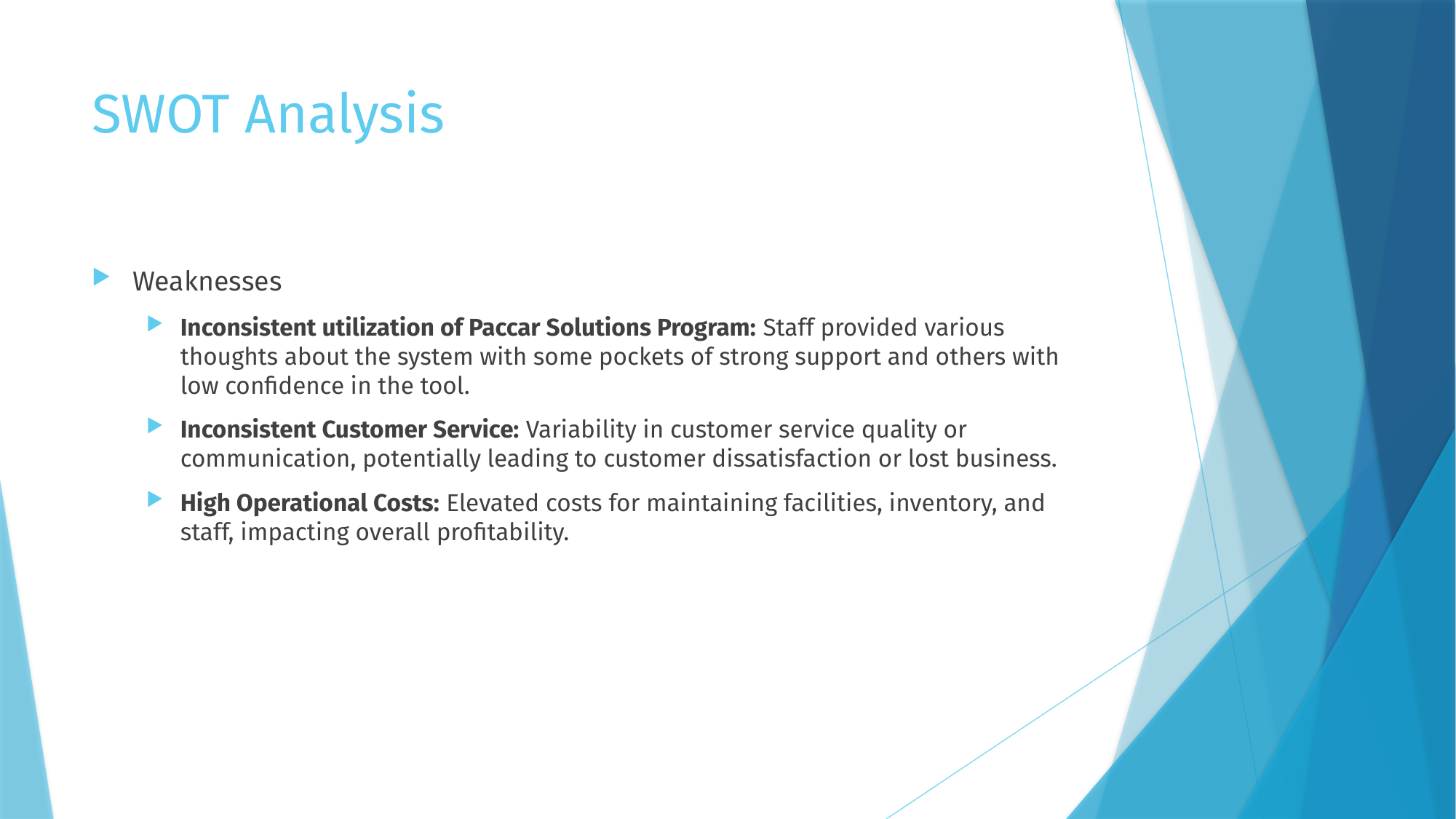

# SWOT Analysis
Weaknesses
Inconsistent utilization of Paccar Solutions Program: Staff provided various thoughts about the system with some pockets of strong support and others with low confidence in the tool.
Inconsistent Customer Service: Variability in customer service quality or communication, potentially leading to customer dissatisfaction or lost business.
High Operational Costs: Elevated costs for maintaining facilities, inventory, and staff, impacting overall profitability.